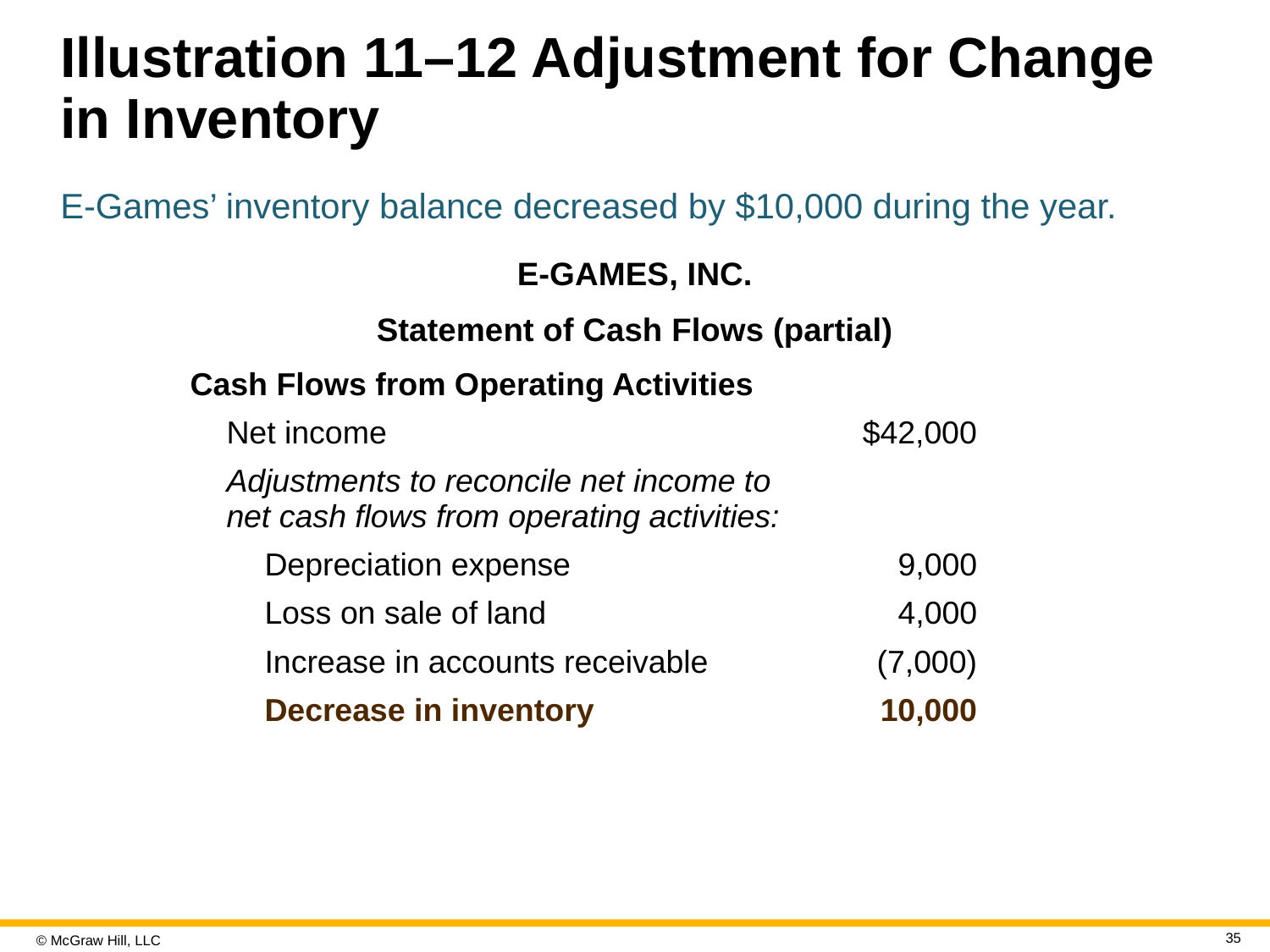

# Illustration 11–12 Adjustment for Change in Inventory
E-Games’ inventory balance decreased by $10,000 during the year.
E-GAMES, INC.
Statement of Cash Flows (partial)
| Cash Flows from Operating Activities |  |
| --- | --- |
| Net income | $42,000 |
| Adjustments to reconcile net income to net cash flows from operating activities: |  |
| Depreciation expense | 9,000 |
| Loss on sale of land | 4,000 |
| Increase in accounts receivable | (7,000) |
| Decrease in inventory | 10,000 |
35